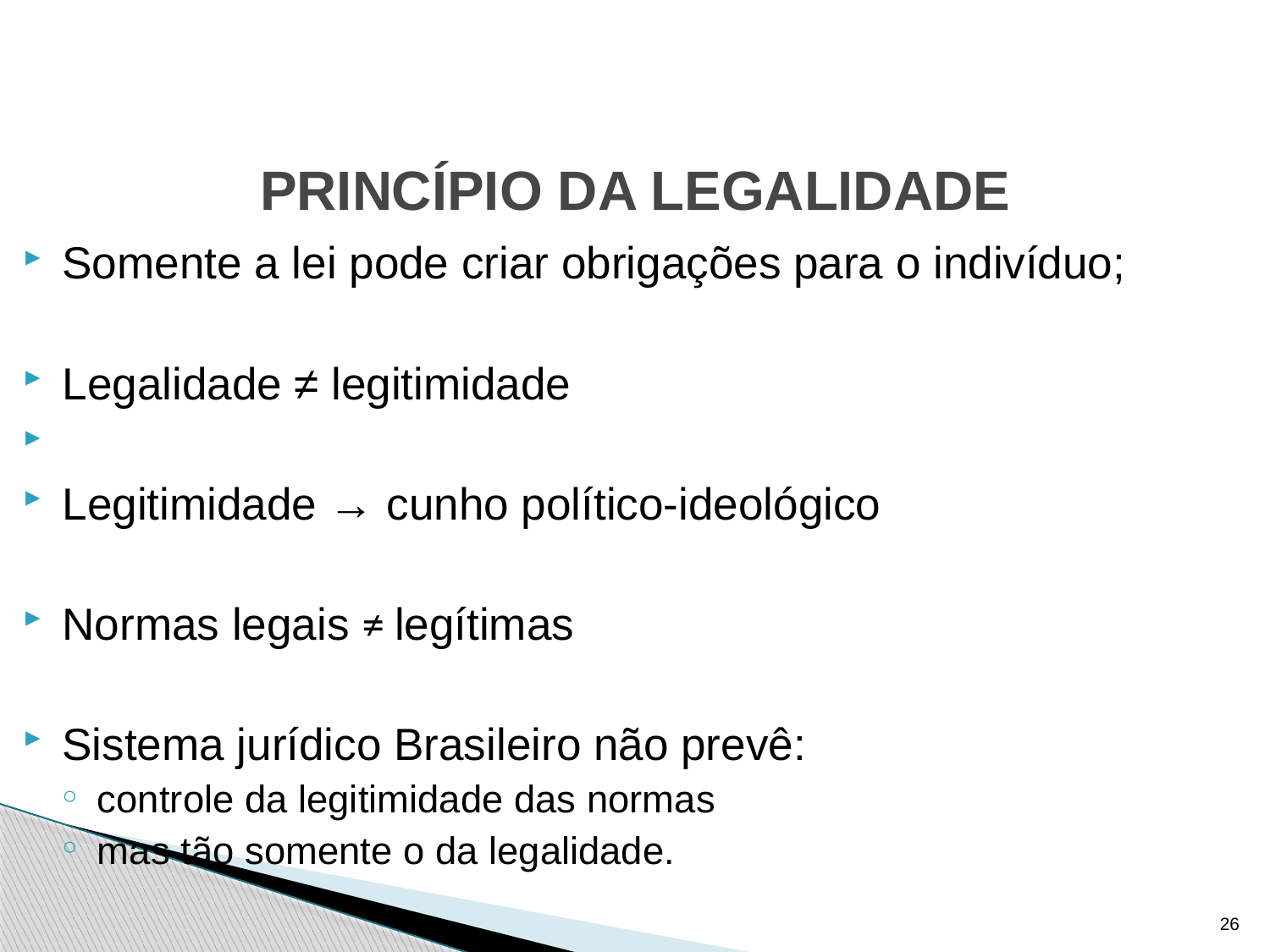

# PRINCÍPIO DA LEGALIDADE
Somente a lei pode criar obrigações para o indivíduo;

Legalidade ≠ legitimidade

Legitimidade → cunho político-ideológico

Normas legais ≠ legítimas

Sistema jurídico Brasileiro não prevê:
controle da legitimidade das normas
mas tão somente o da legalidade.
26